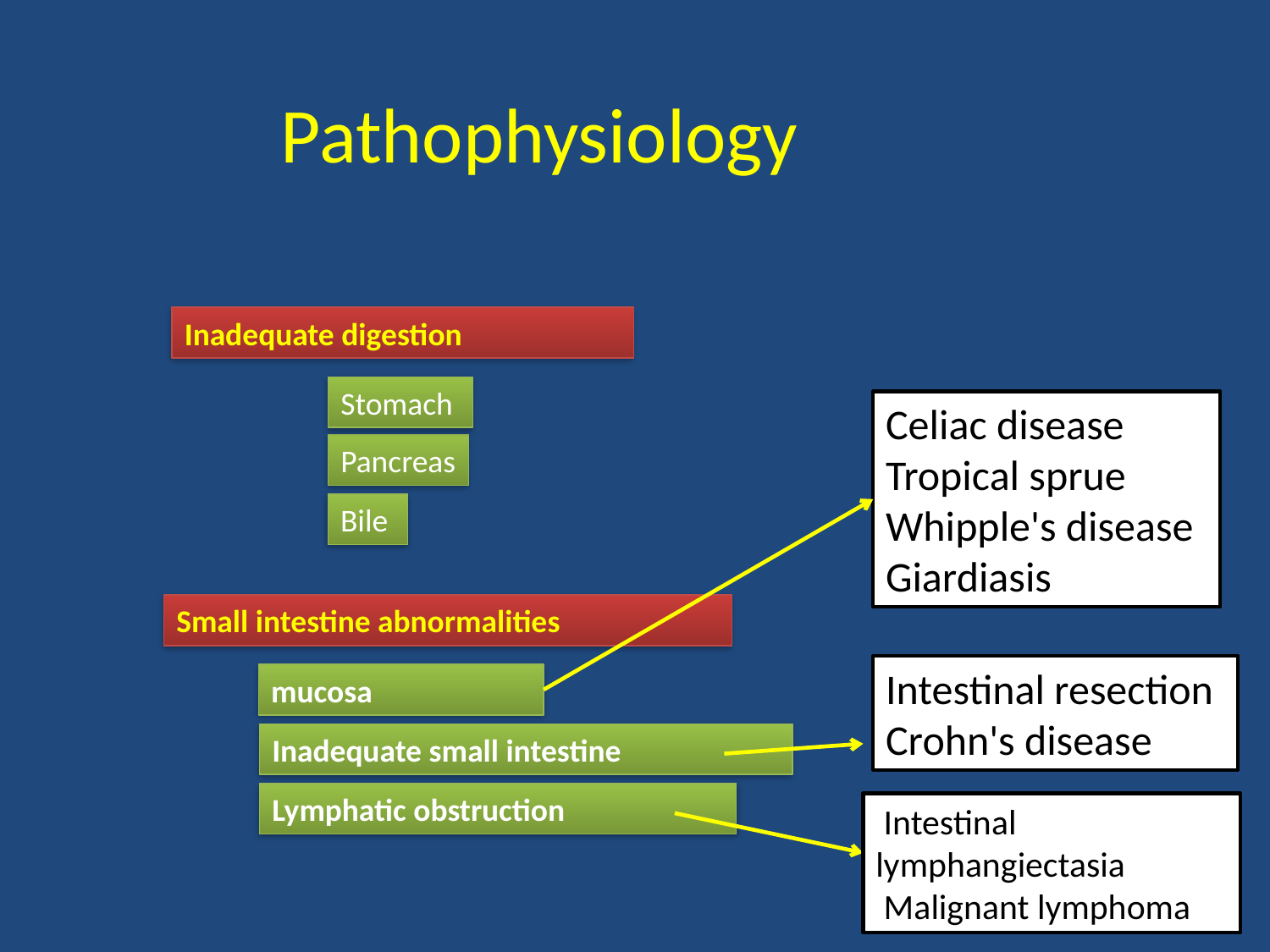

Pathophysiology
Inadequate digestion
Stomach
Celiac disease
Tropical sprue
Whipple's disease
Giardiasis
Pancreas
Bile
Small intestine abnormalities
Intestinal resection
Crohn's disease
mucosa
Inadequate small intestine
Lymphatic obstruction
 Intestinal lymphangiectasia
 Malignant lymphoma